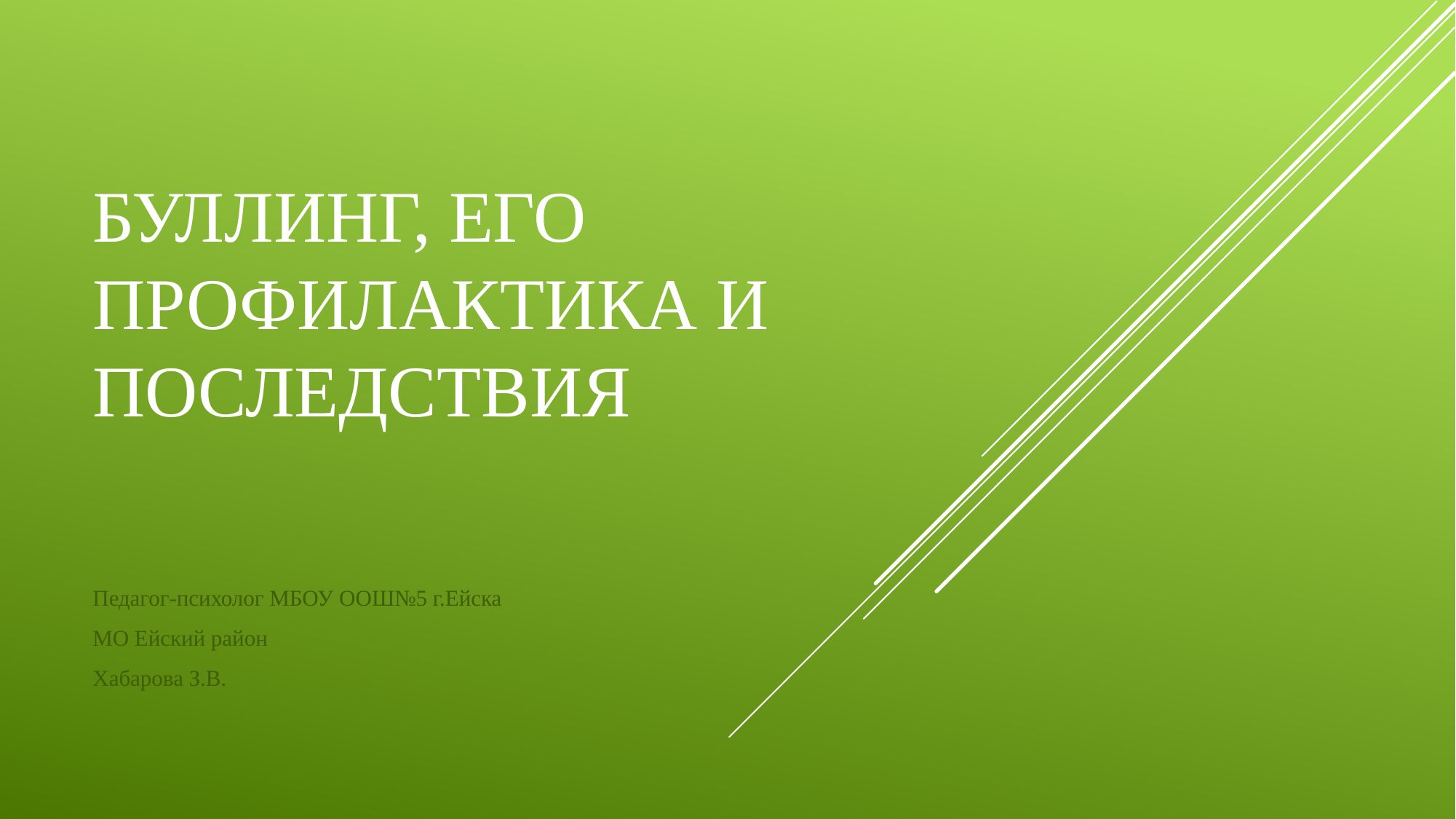

# БУЛЛИНГ, ЕГО ПРОФИЛАКТИКА И ПОСЛЕДСТВИЯ
Педагог-психолог МБОУ ООШ№5 г.Ейска
МО Ейский район
Хабарова З.В.